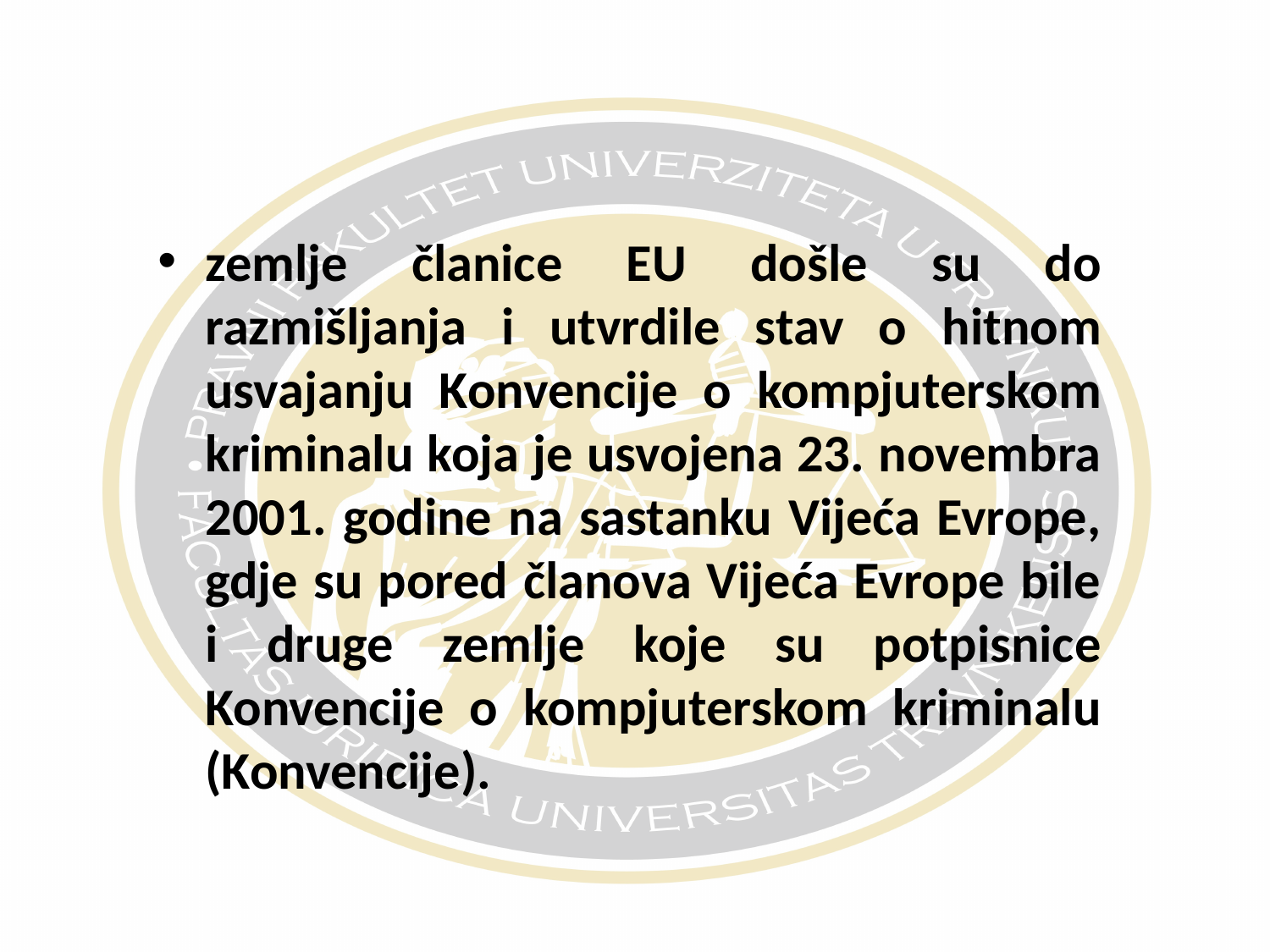

#
zemlje članice EU došle su do razmišljanja i utvrdile stav o hitnom usvajanju Konvencije o kompjuterskom kriminalu koja je usvojena 23. novembra 2001. godine na sastanku Vijeća Evrope, gdje su pored članova Vijeća Evrope bile i druge zemlje koje su potpisnice Konvencije o kompjuterskom kriminalu (Konvencije).